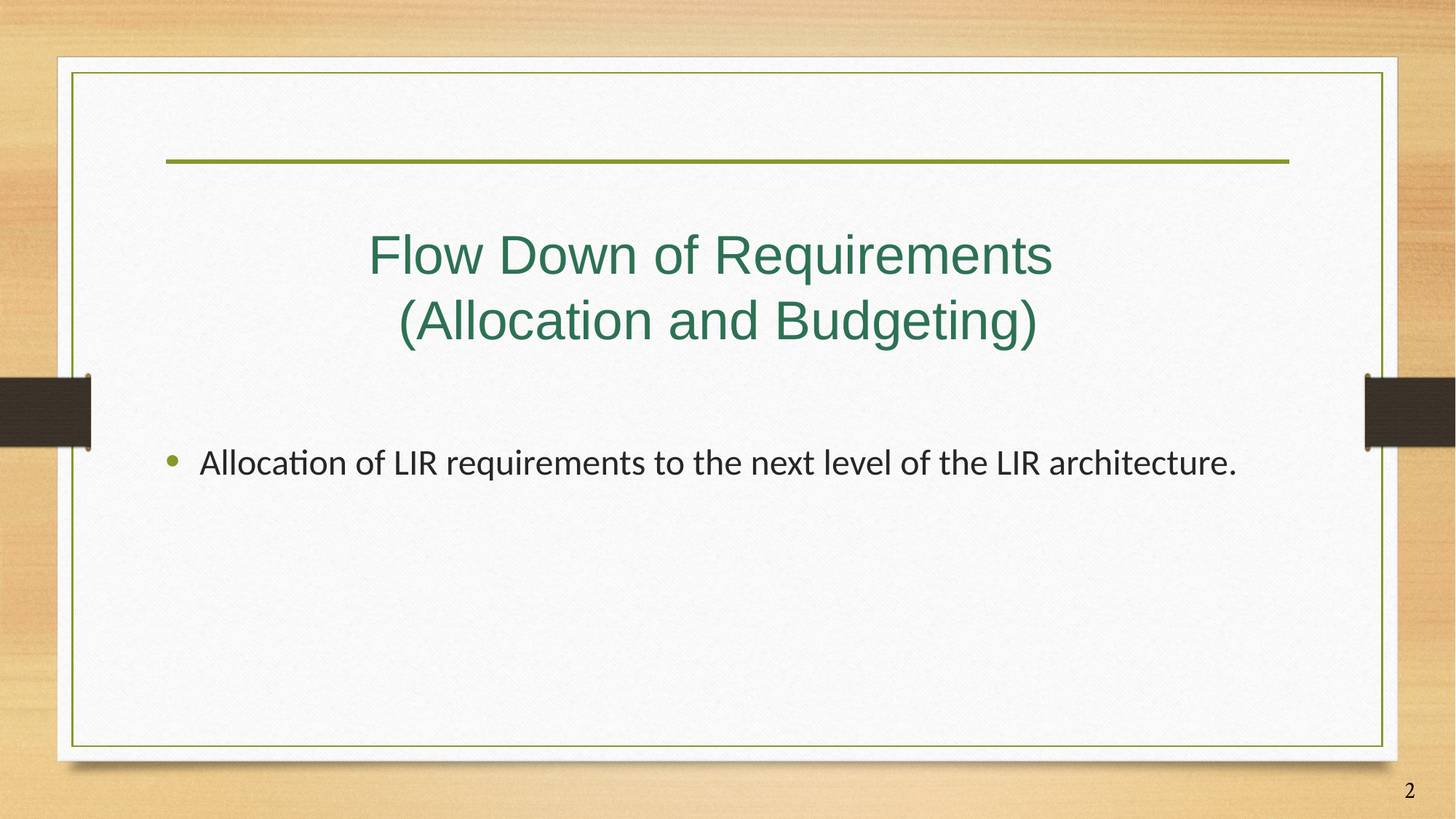

# Flow Down of Requirements (Allocation and Budgeting)
Allocation of LIR requirements to the next level of the LIR architecture.

2